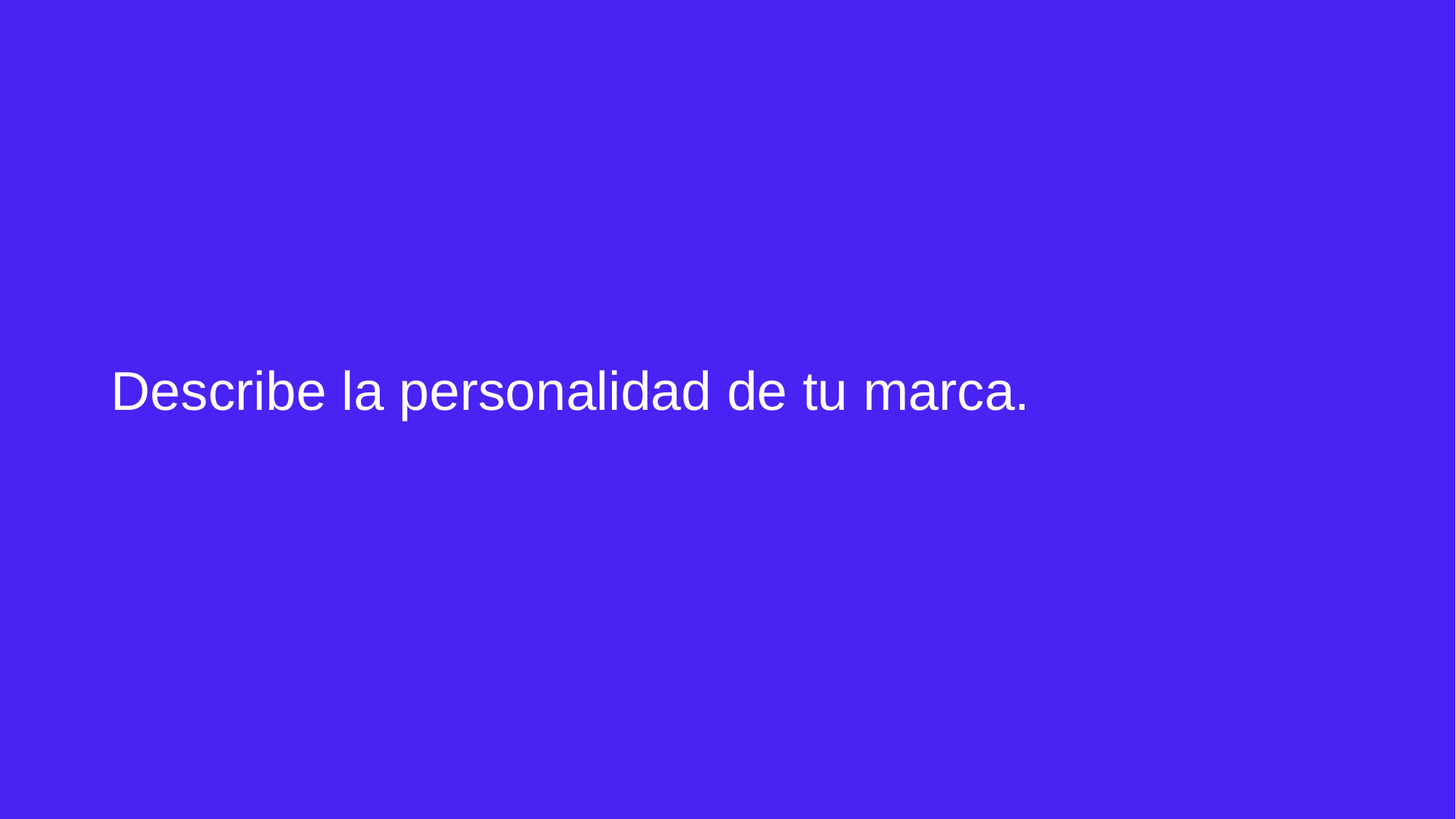

# Describe la personalidad de tu marca.